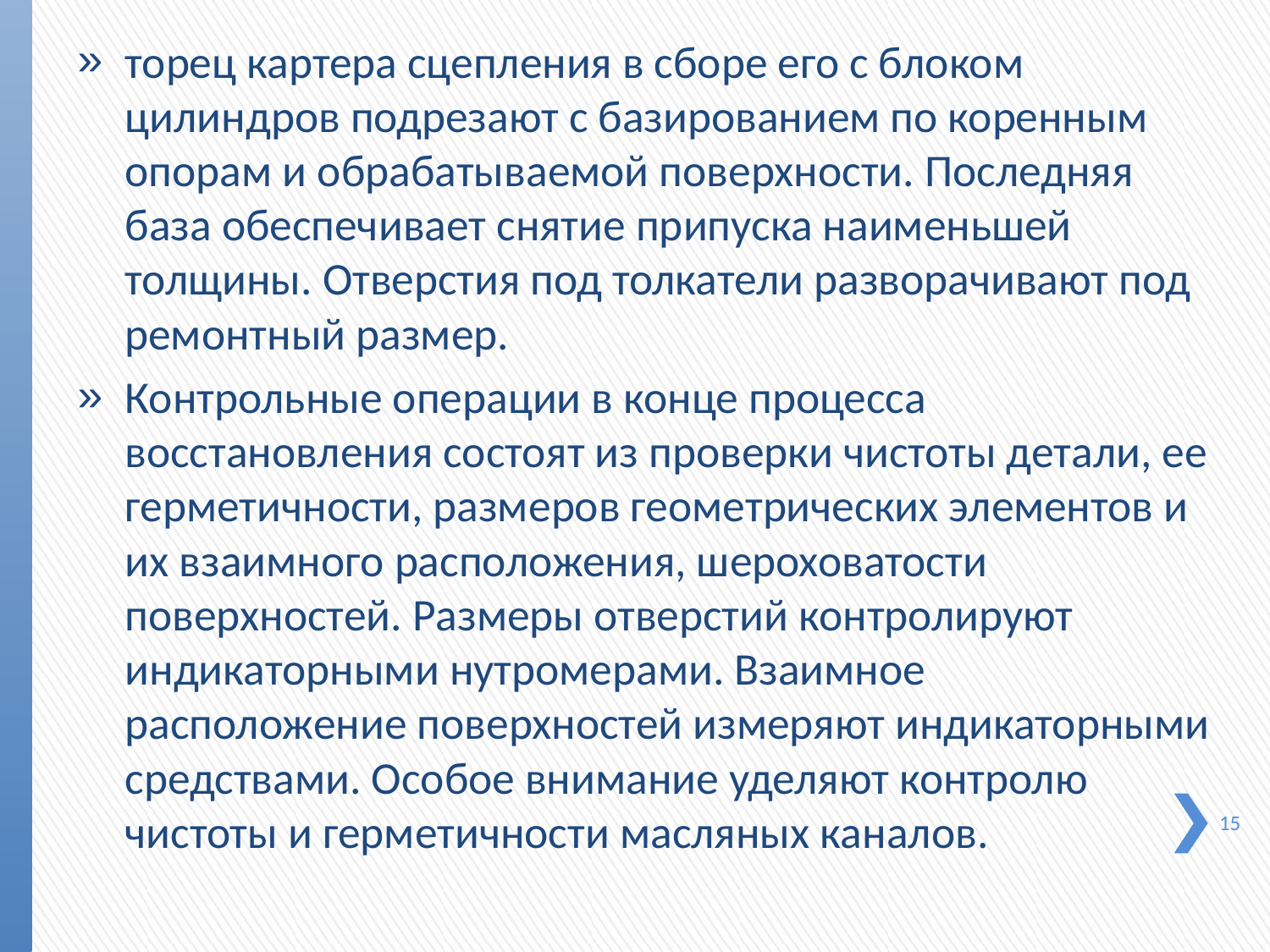

торец картера сцепления в сборе его с блоком цилиндров подрезают с базированием по коренным опорам и обрабаты­ваемой поверхности. Последняя база обеспечивает снятие припуска наименьшей толщины. Отверстия под толкатели разворачивают под ремонтный размер.
Контрольные операции в конце процесса восстановления состоят из проверки чистоты детали, ее герметичности, разме­ров геометрических элементов и их взаимного расположения, шероховатости поверхностей. Размеры отверстий контроли­руют индикаторными нутромерами. Взаимное расположение поверхностей измеряют индикаторными средствами. Особое внимание уделяют контролю чистоты и герметичности масля­ных каналов.

15